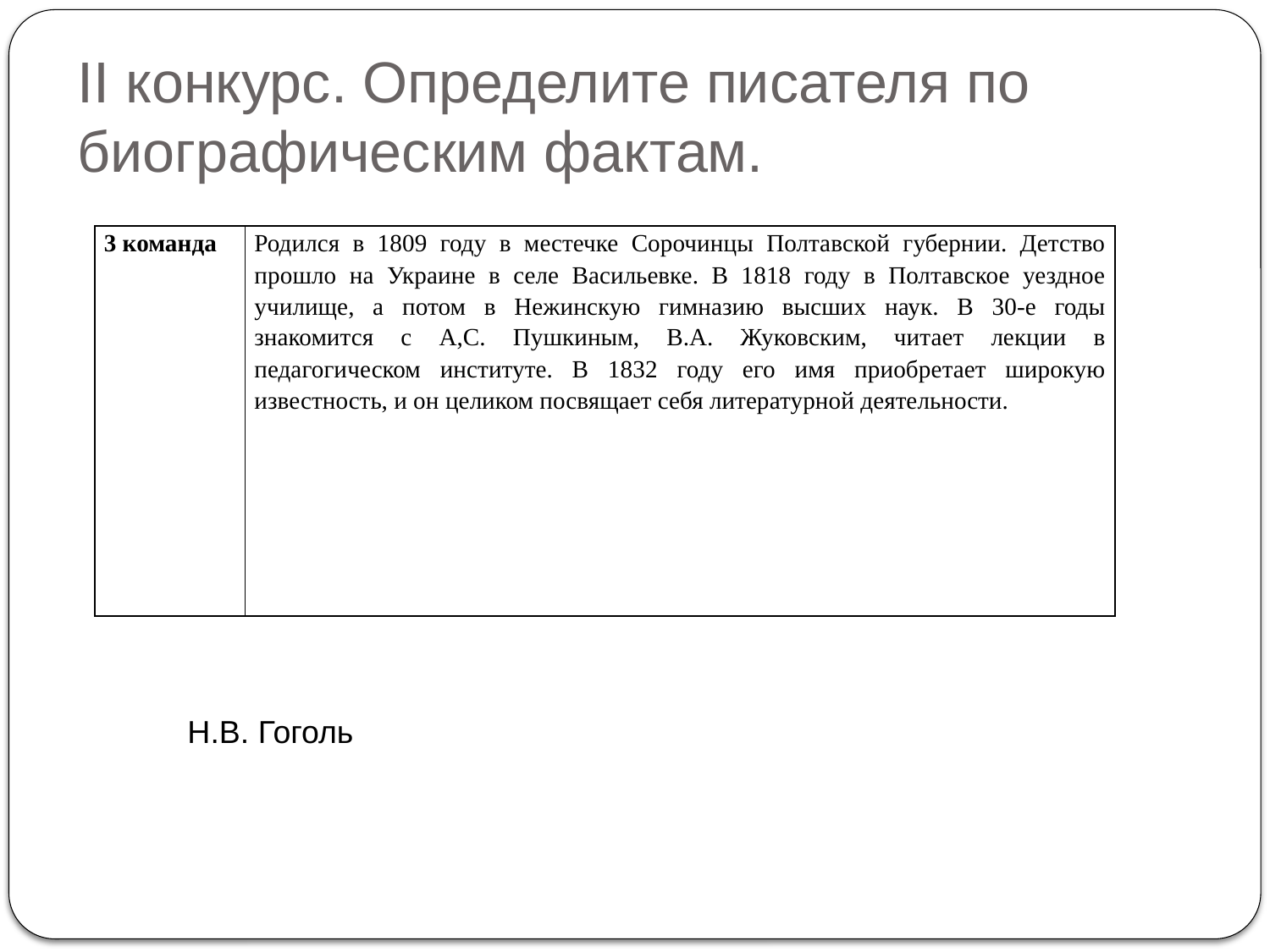

# II конкурс. Определите писателя по биографическим фактам.
| 3 команда | Родился в 1809 году в местечке Сорочинцы Полтавской губернии. Детство прошло на Украине в селе Васильевке. В 1818 году в Полтавское уездное училище, а потом в Нежинскую гимназию высших наук. В 30-е годы знакомится с А,С. Пушкиным, В.А. Жуковским, читает лекции в педагогическом институте. В 1832 году его имя приобретает широкую известность, и он целиком посвящает себя литературной деятельности. |
| --- | --- |
Н.В. Гоголь